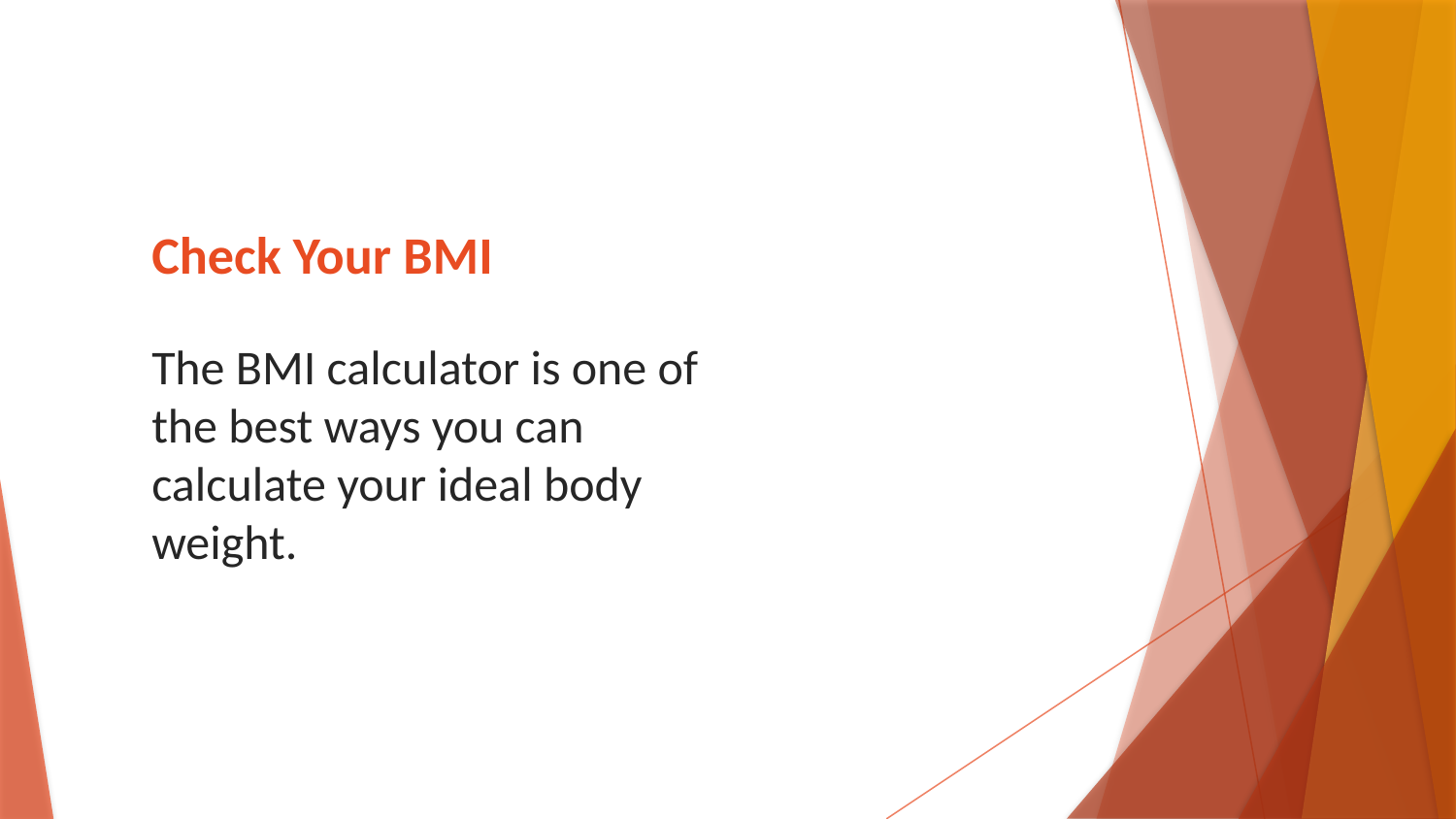

# Check Your BMI
The BMI calculator is one of the best ways you can calculate your ideal body weight.